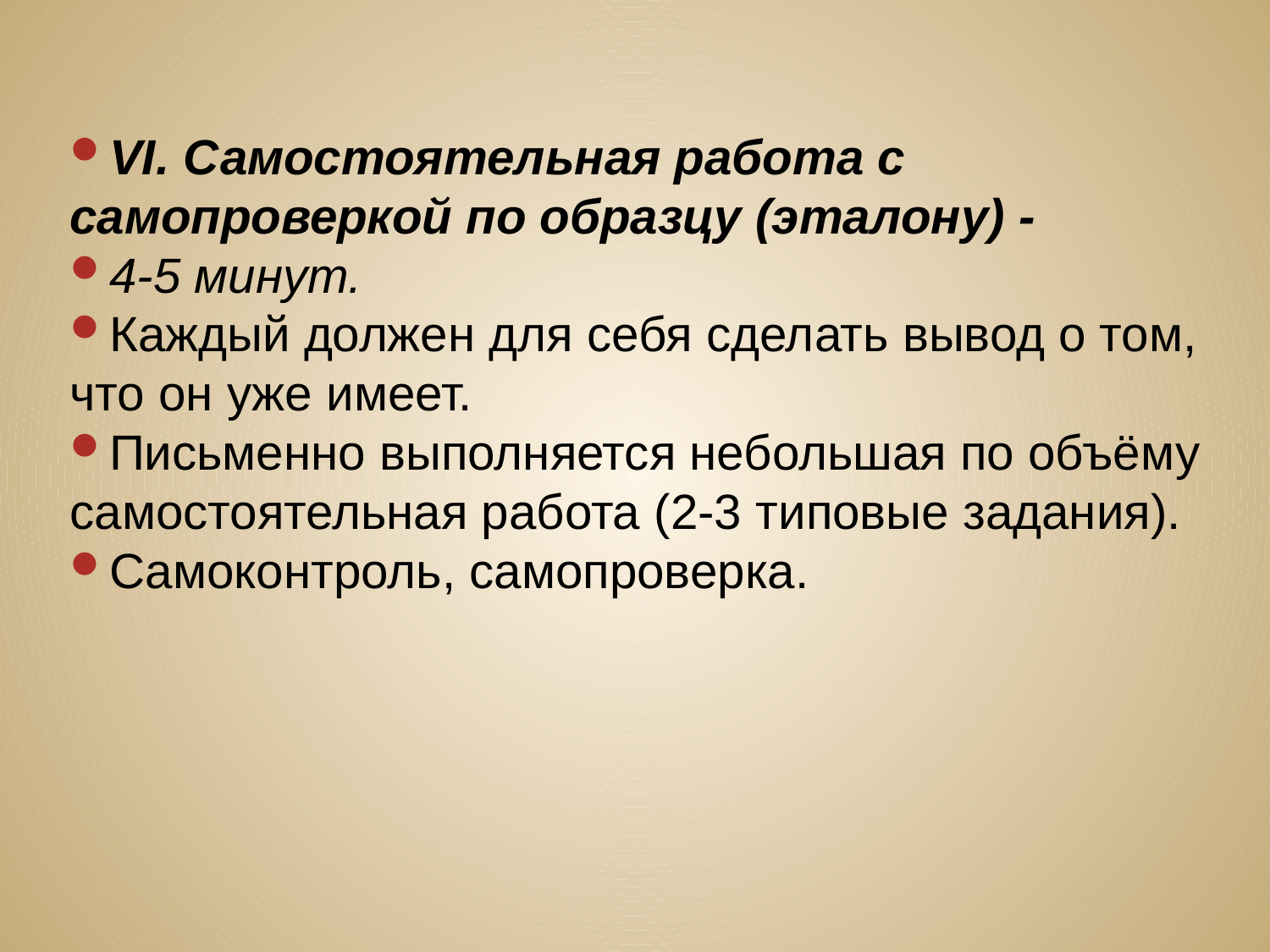

VI. Самостоятельная работа с самопроверкой по образцу (эталону) -
4-5 минут.
Каждый должен для себя сделать вывод о том, что он уже имеет.
Письменно выполняется небольшая по объёму самостоятельная работа (2-3 типовые задания).
Самоконтроль, самопроверка.